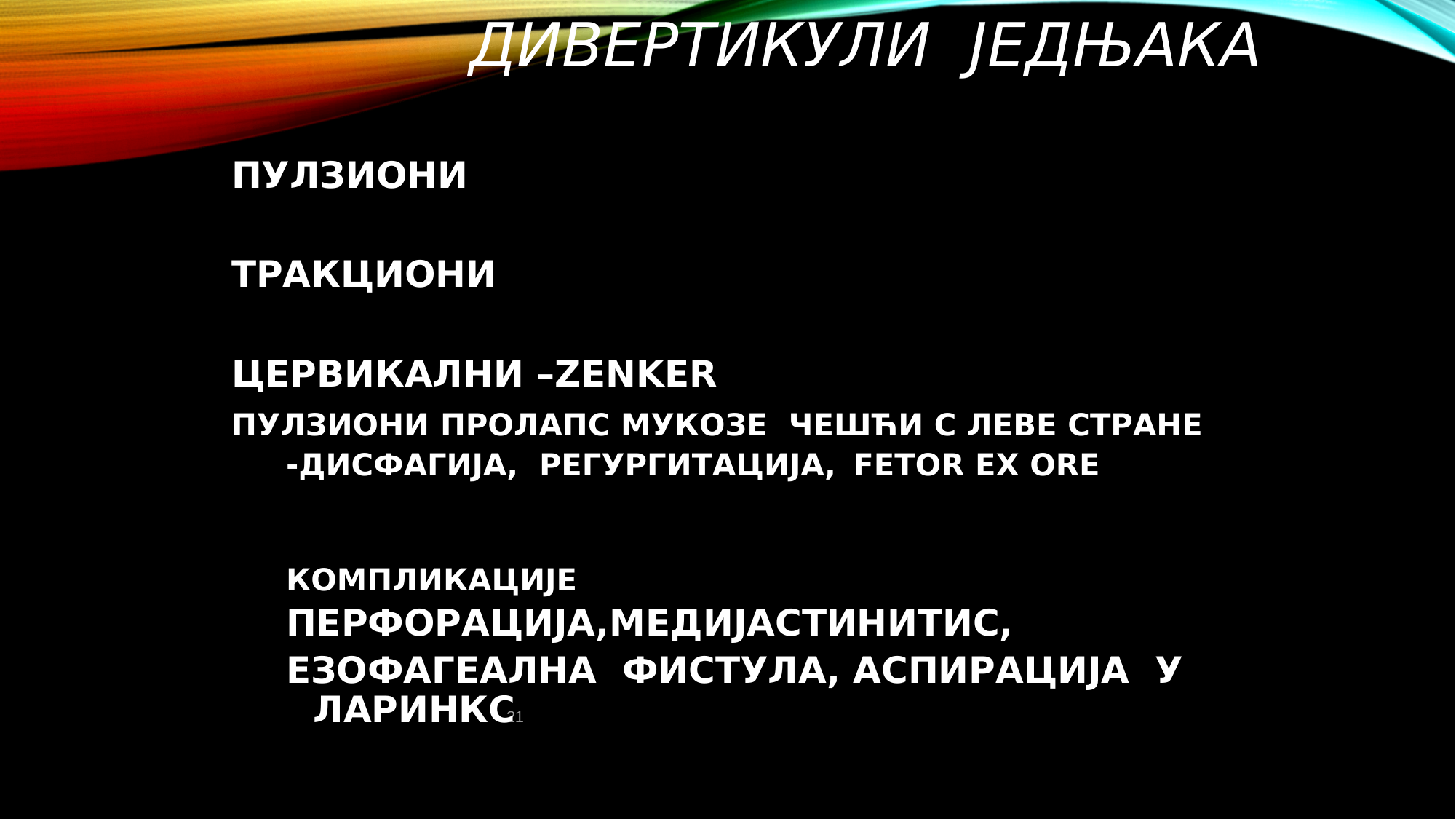

# ДИВЕРТИКУЛИ  ЈЕДЊАКА
ПУЛЗИОНИ

ТРАКЦИОНИ

ЦЕРВИКАЛНИ –ZENKER
ПУЛЗИОНИ ПРОЛАПС МУКОЗЕ  ЧЕШЋИ С ЛЕВЕ СТРАНЕ
-ДИСФАГИЈА,  РЕГУРГИТАЦИЈА,  FETOR EX ORE

КОМПЛИКАЦИЈЕ
ПЕРФОРАЦИЈА,МЕДИЈАСТИНИТИС,
ЕЗОФАГЕАЛНА  ФИСТУЛА, АСПИРАЦИЈА  У  ЛАРИНКС
21